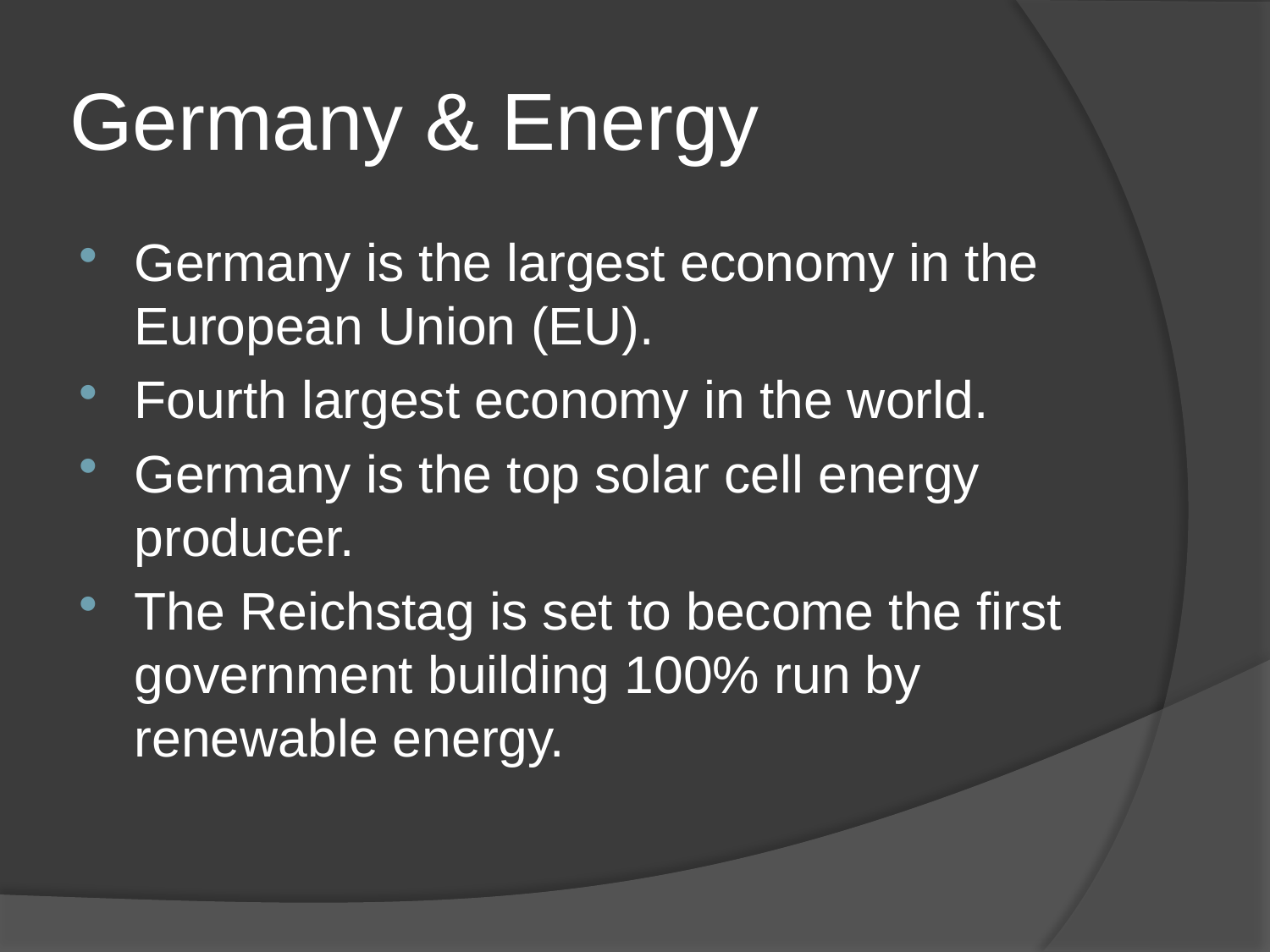

# Germany & Energy
Germany is the largest economy in the European Union (EU).
Fourth largest economy in the world.
Germany is the top solar cell energy producer.
The Reichstag is set to become the first government building 100% run by renewable energy.